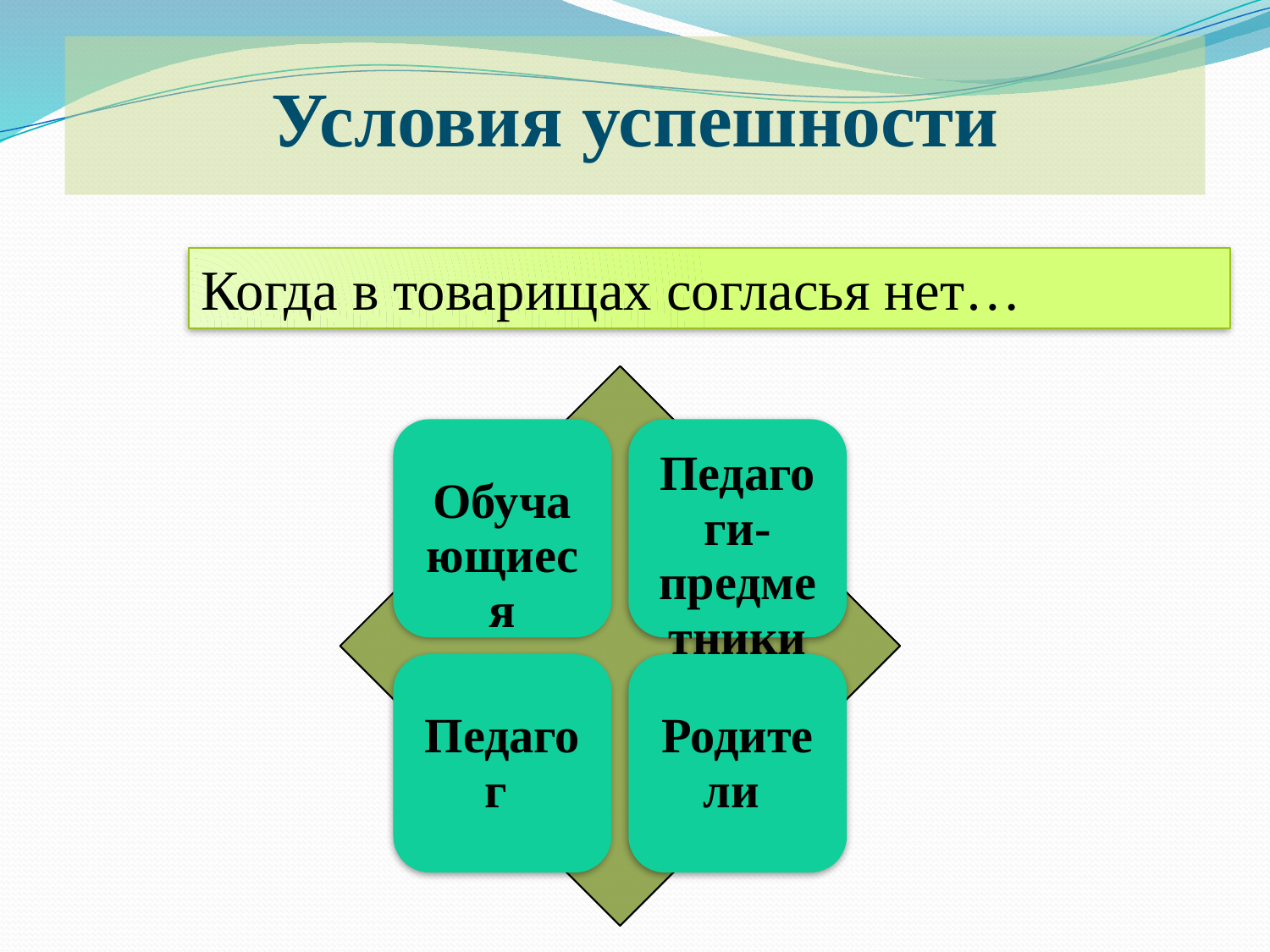

Условия успешности
Когда в товарищах согласья нет…
 Обучающиеся
 Педагоги-предметники
Педагог
Родители